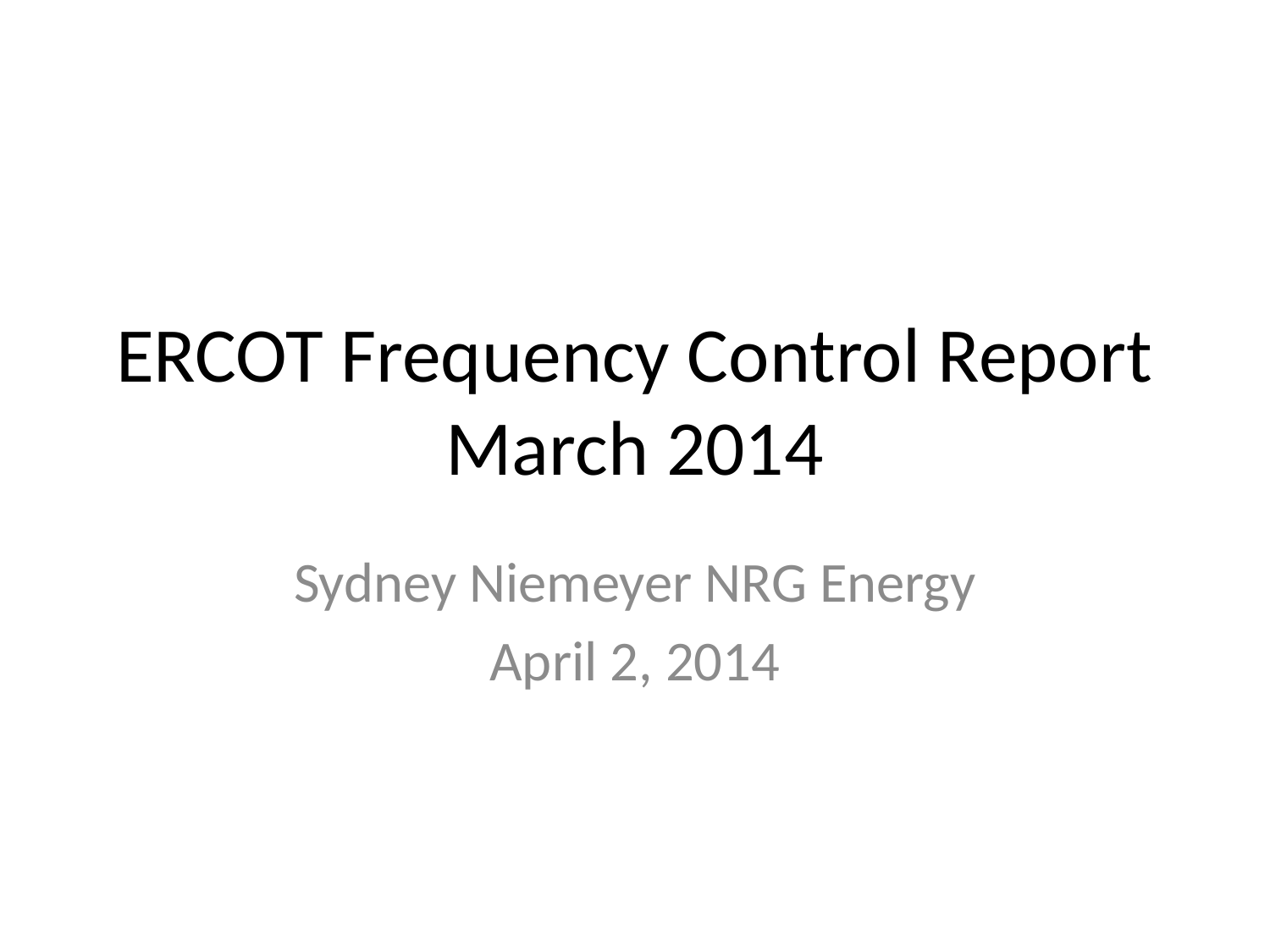

# ERCOT Frequency Control Report March 2014
Sydney Niemeyer NRG Energy
April 2, 2014